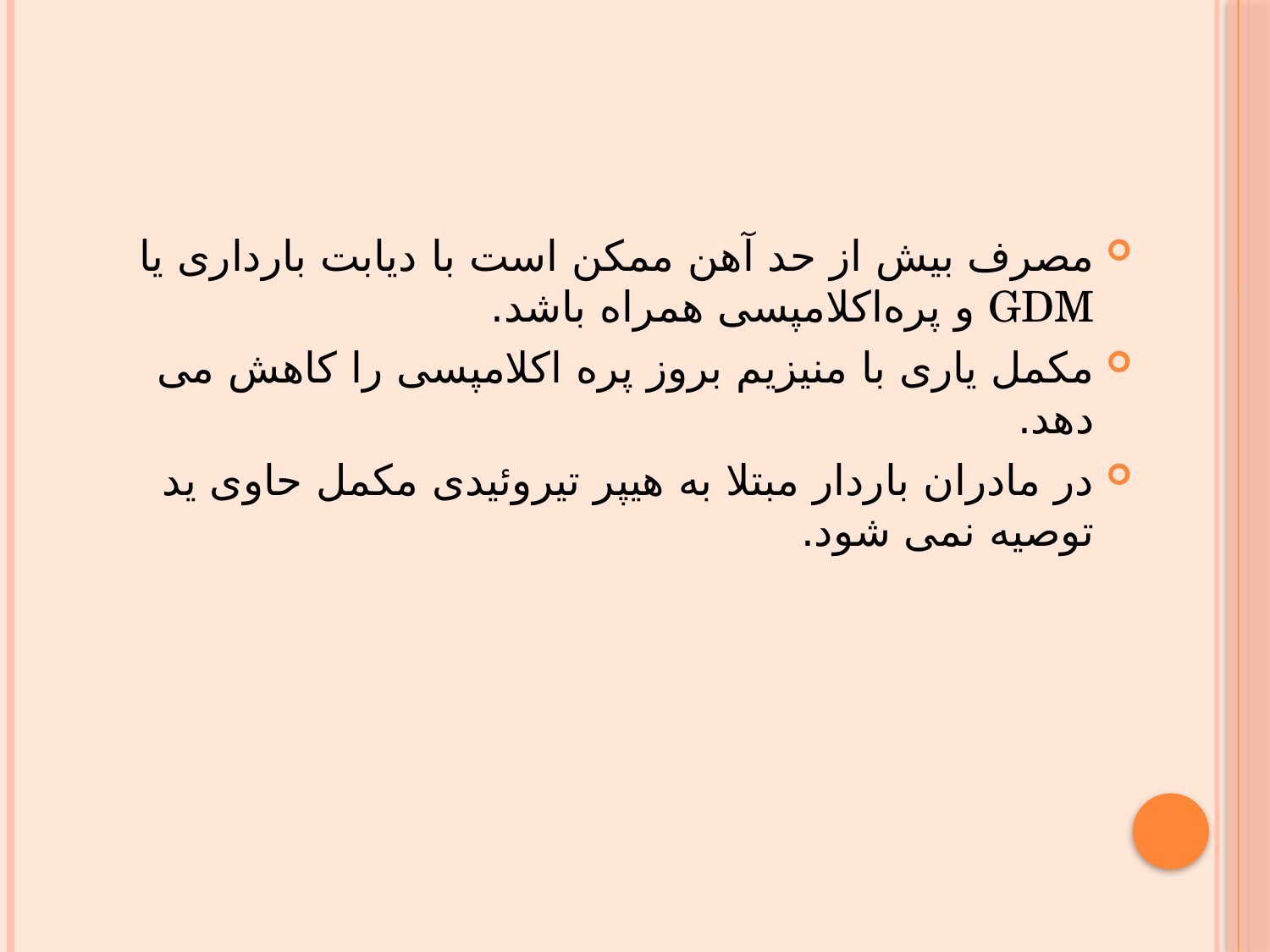

#
مصرف بیش از حد آهن ممکن است با دیابت بارداری یا  GDM و پره‌اکلامپسی همراه باشد.
مکمل یاری با منیزیم بروز پره اکلامپسی را کاهش می دهد.
در مادران باردار مبتلا به هیپر تیروئیدی مکمل حاوی ید توصیه نمی شود.